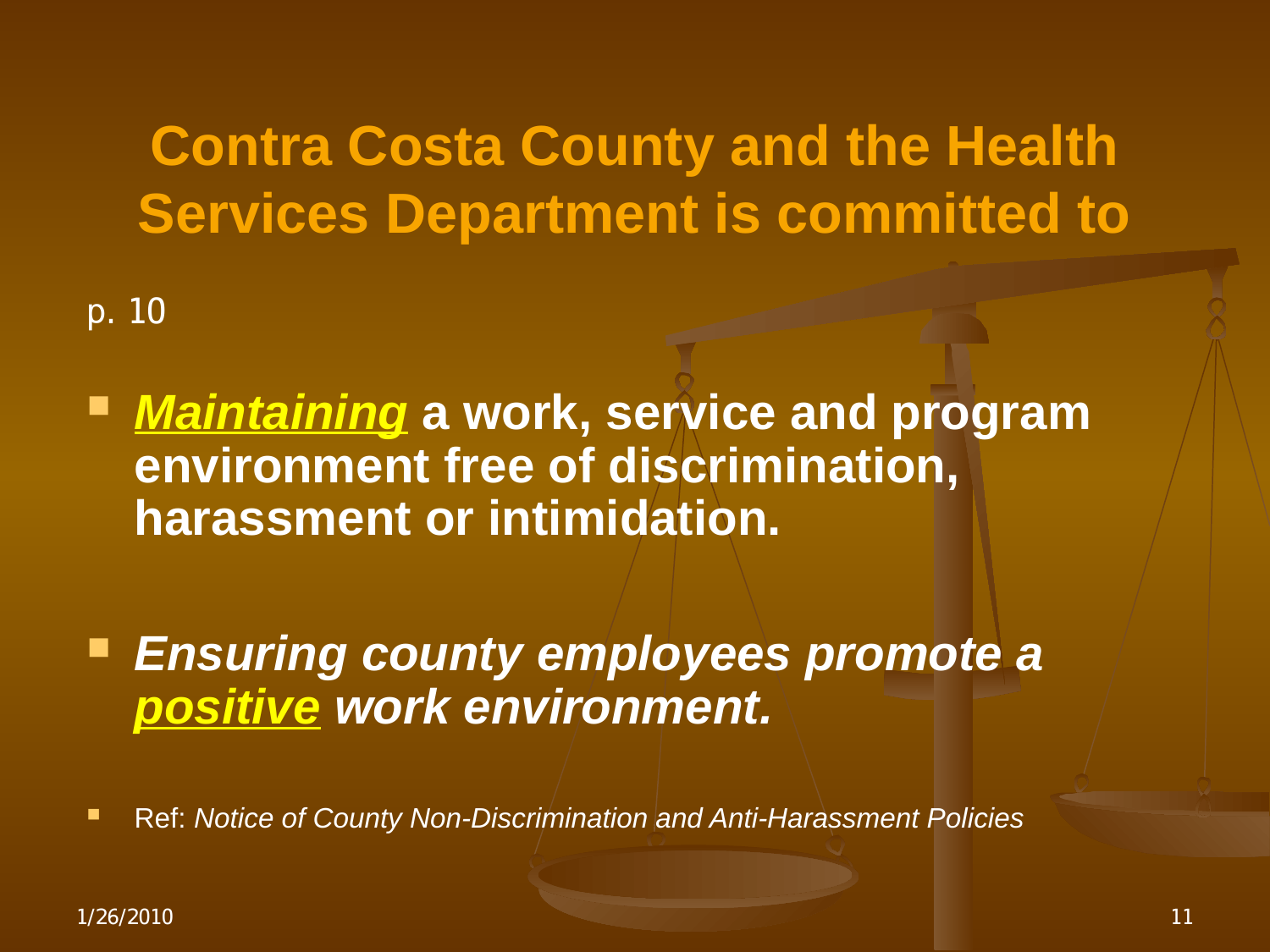

# Contra Costa County and the Health Services Department is committed to
p. 10

Maintaining a work, service and program environment free of discrimination, harassment or intimidation.

Ensuring county employees promote a positive work environment.

Ref: Notice of County Non-Discrimination and Anti-Harassment Policies
1/26/2010
11